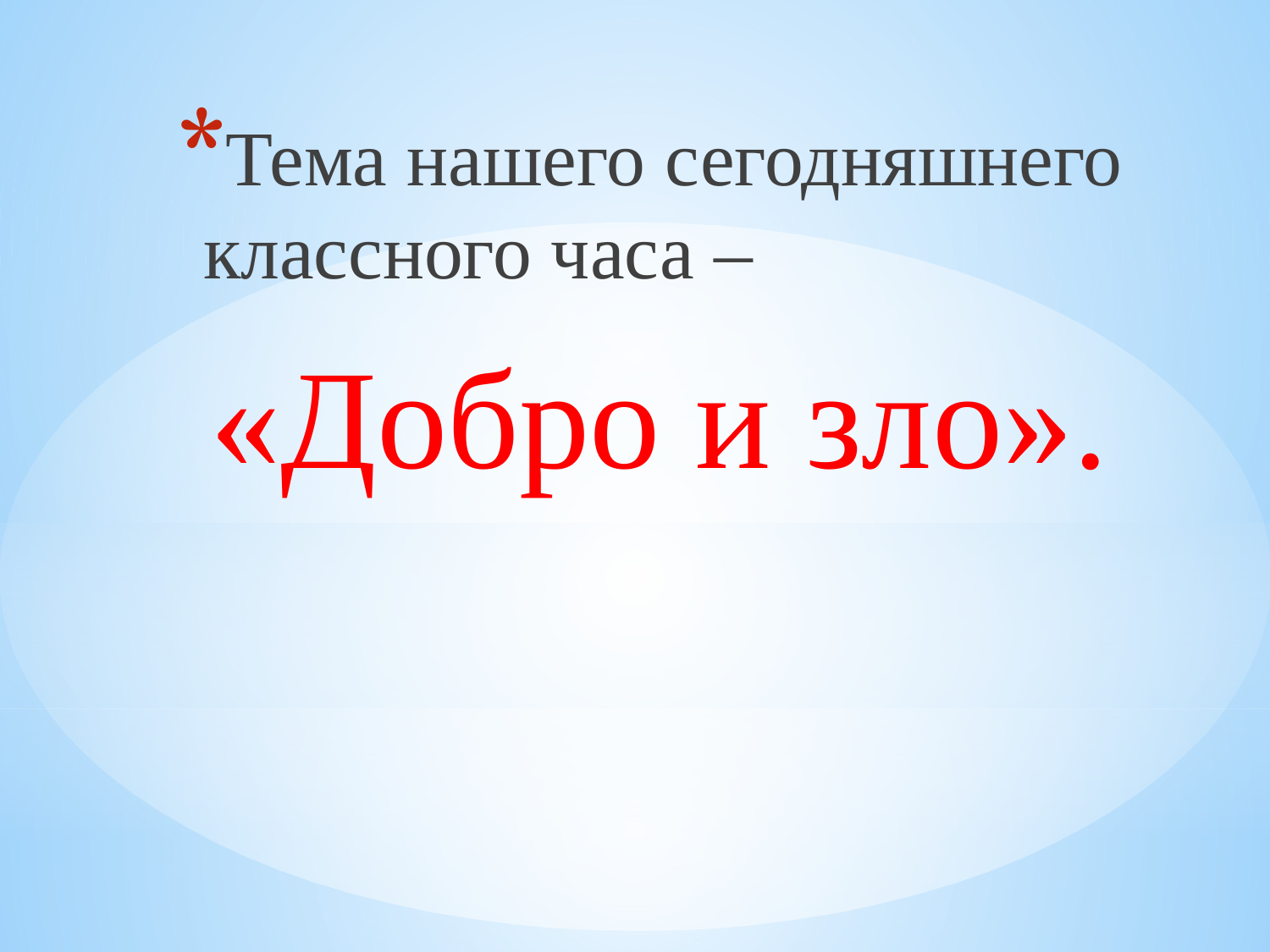

Тема нашего сегодняшнего классного часа –
«Добро и зло».